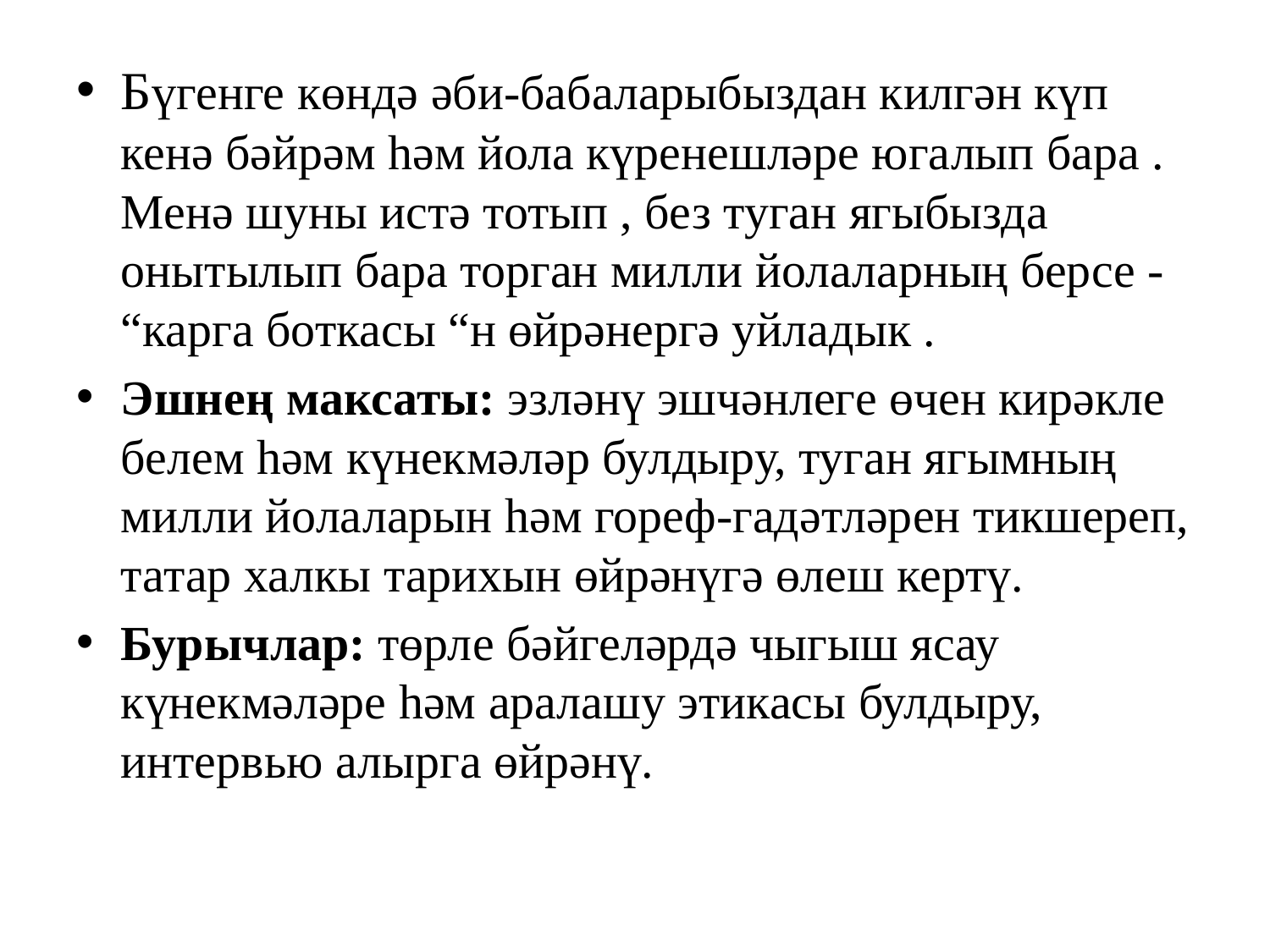

#
Бүгенге көндә әби-бабаларыбыздан килгән күп кенә бәйрәм һәм йола күренешләре югалып бара . Менә шуны истә тотып , без туган ягыбызда онытылып бара торган милли йолаларның берсе - “карга боткасы “н өйрәнергә уйладык .
Эшнең максаты: эзләнү эшчәнлеге өчен кирәкле белем һәм күнекмәләр булдыру, туган ягымның милли йолаларын һәм гореф-гадәтләрен тикшереп, татар халкы тарихын өйрәнүгә өлеш кертү.
Бурычлар: төрле бәйгеләрдә чыгыш ясау күнекмәләре һәм аралашу этикасы булдыру, интервью алырга өйрәнү.